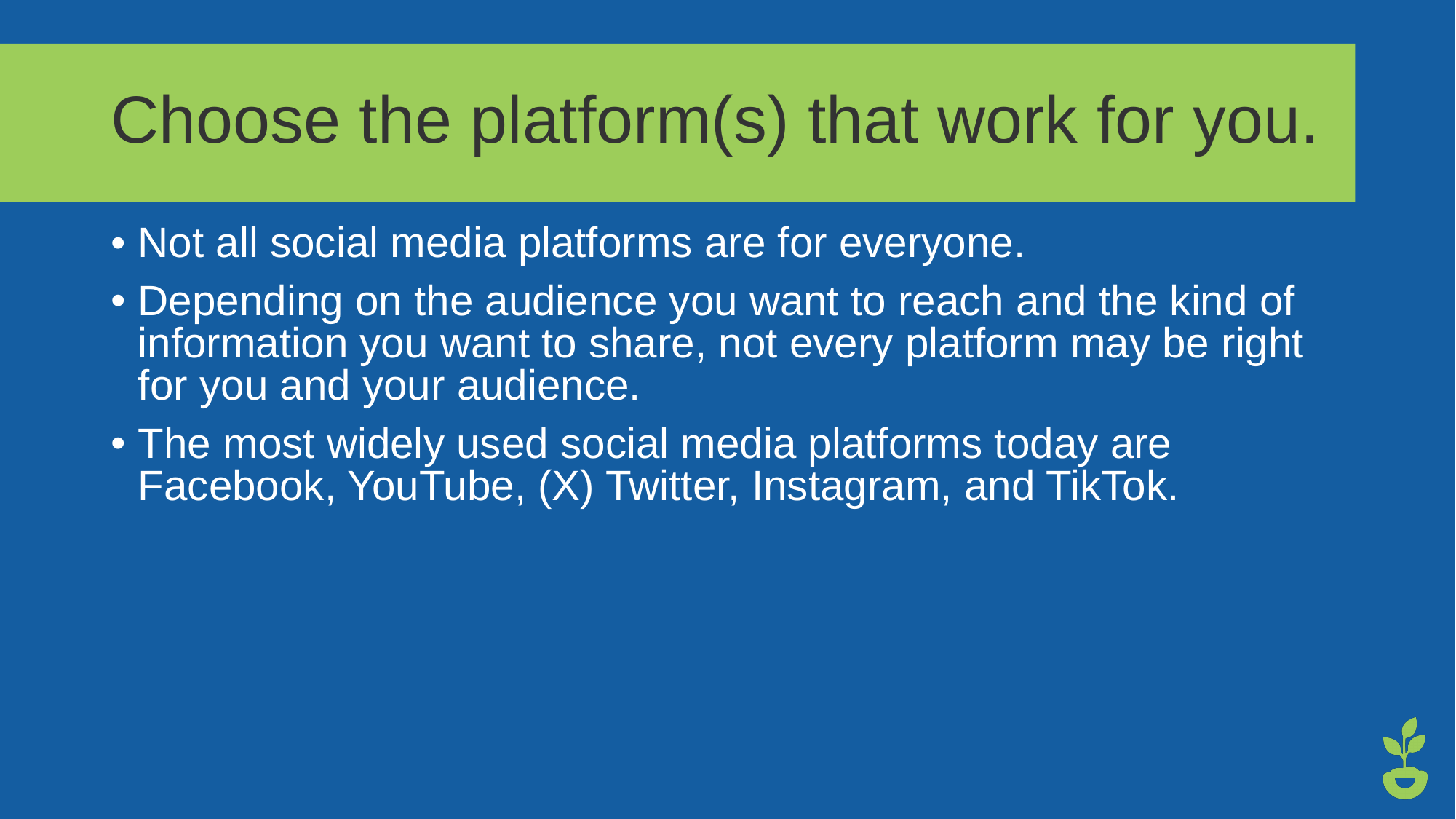

# Choose the platform(s) that work for you.
Not all social media platforms are for everyone.
Depending on the audience you want to reach and the kind of information you want to share, not every platform may be right for you and your audience.
The most widely used social media platforms today are Facebook, YouTube, (X) Twitter, Instagram, and TikTok.